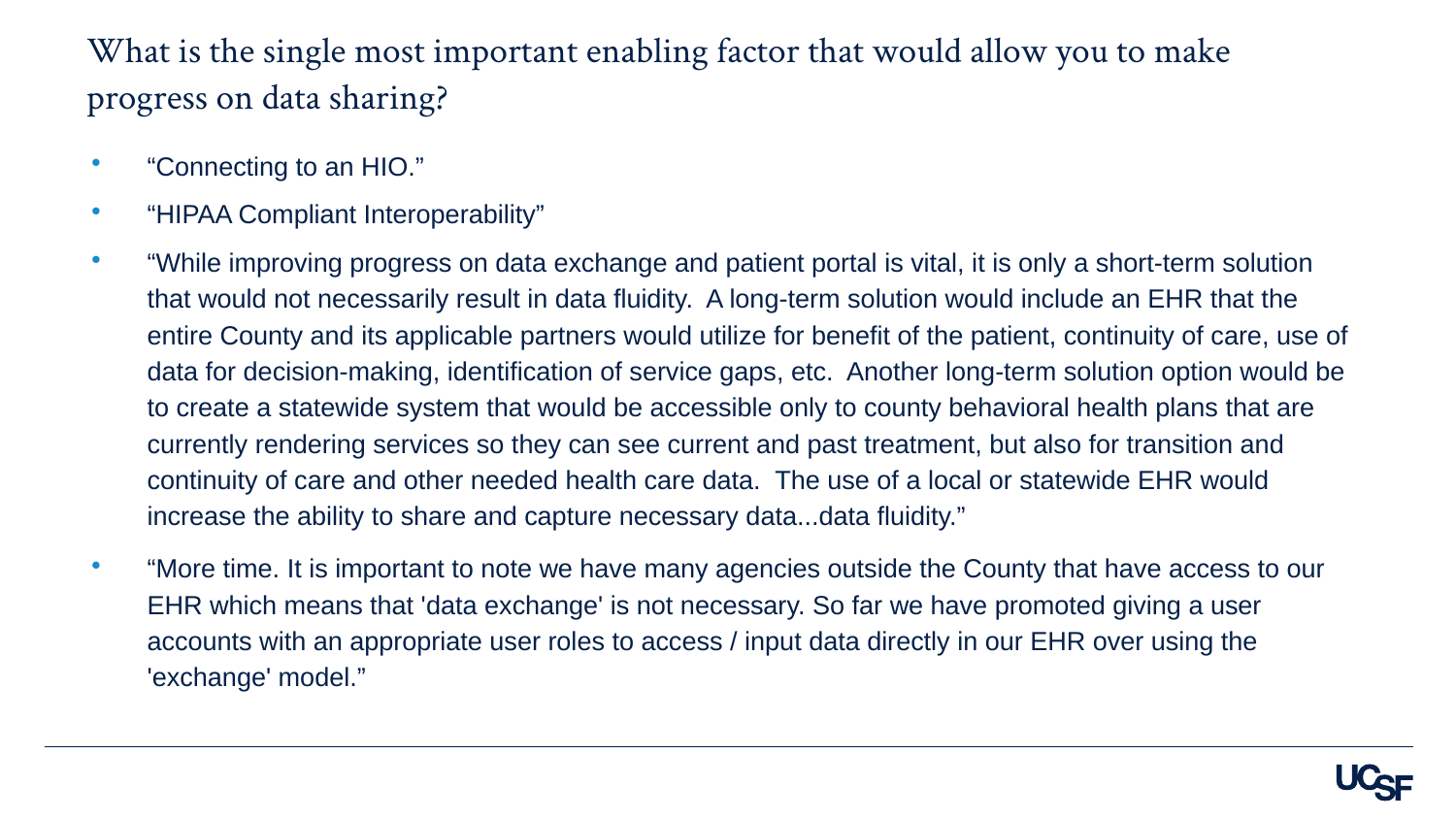

# What is the single most important enabling factor that would allow you to make progress on data sharing?
“Connecting to an HIO.”
“HIPAA Compliant Interoperability”
“While improving progress on data exchange and patient portal is vital, it is only a short-term solution that would not necessarily result in data fluidity.  A long-term solution would include an EHR that the entire County and its applicable partners would utilize for benefit of the patient, continuity of care, use of data for decision-making, identification of service gaps, etc.  Another long-term solution option would be to create a statewide system that would be accessible only to county behavioral health plans that are currently rendering services so they can see current and past treatment, but also for transition and continuity of care and other needed health care data.  The use of a local or statewide EHR would increase the ability to share and capture necessary data...data fluidity.”
“More time. It is important to note we have many agencies outside the County that have access to our EHR which means that 'data exchange' is not necessary. So far we have promoted giving a user accounts with an appropriate user roles to access / input data directly in our EHR over using the 'exchange' model.”